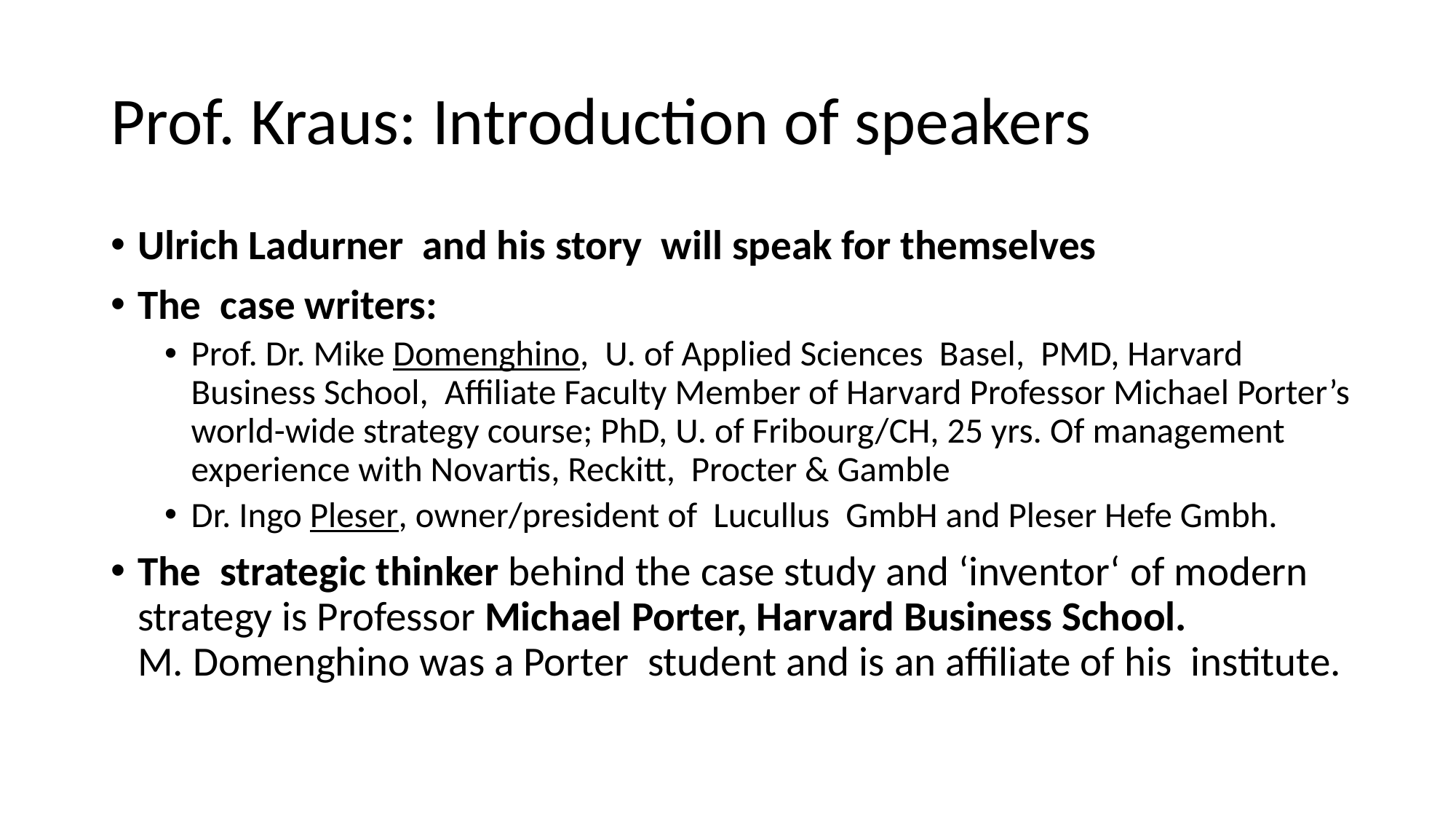

# Prof. Kraus: Introduction of speakers
Ulrich Ladurner  and his story  will speak for themselves
The  case writers:
Prof. Dr. Mike Domenghino,  U. of Applied Sciences  Basel,  PMD, Harvard Business School,  Affiliate Faculty Member of Harvard Professor Michael Porter’s  world-wide strategy course; PhD, U. of Fribourg/CH, 25 yrs. Of management experience with Novartis, Reckitt,  Procter & Gamble
Dr. Ingo Pleser, owner/president of  Lucullus  GmbH and Pleser Hefe Gmbh.
The  strategic thinker behind the case study and ‘inventor‘ of modern strategy is Professor Michael Porter, Harvard Business School.                   M. Domenghino was a Porter  student and is an affiliate of his  institute.